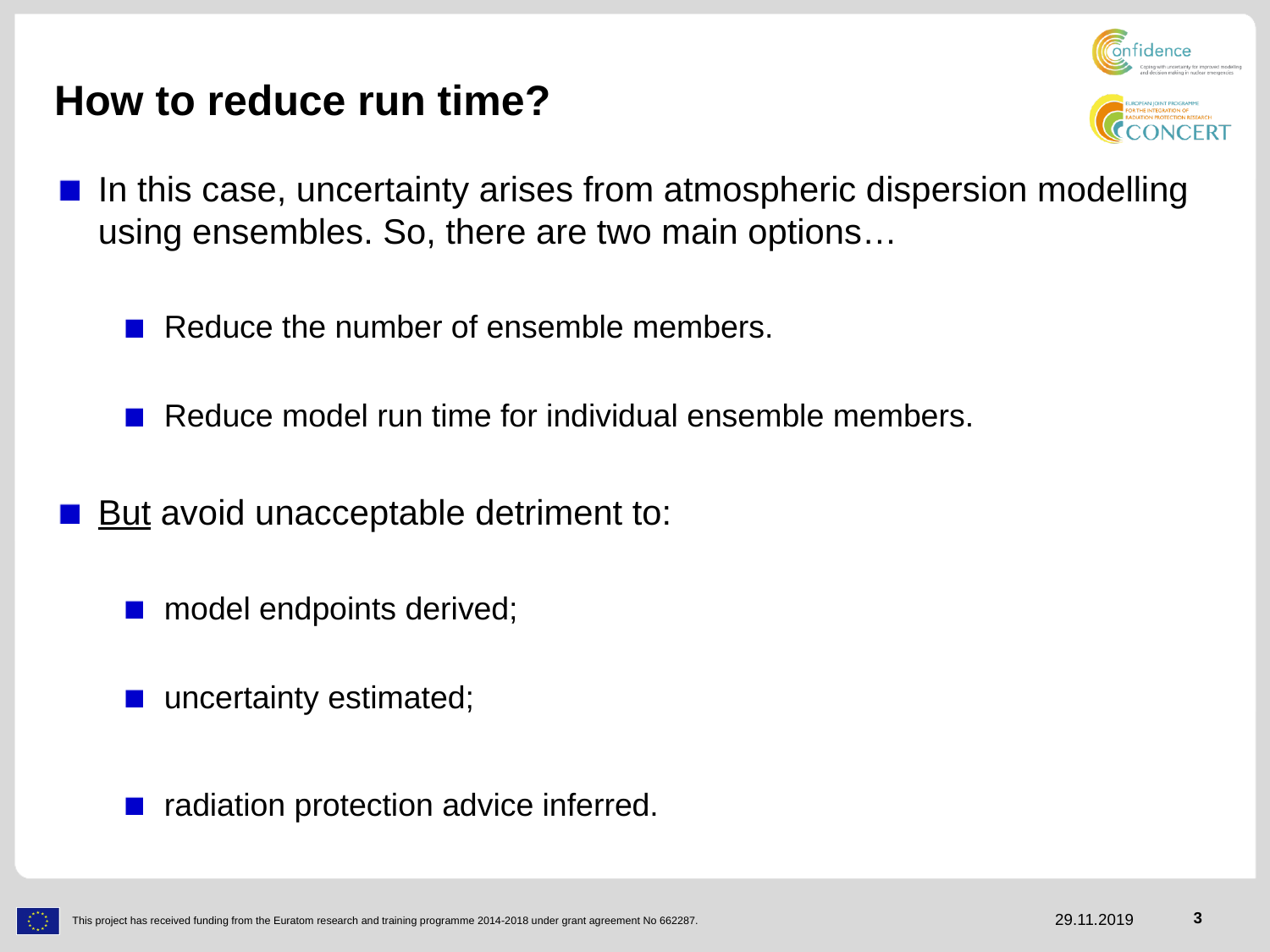

# How to reduce run time?
In this case, uncertainty arises from atmospheric dispersion modelling using ensembles. So, there are two main options…

Reduce the number of ensemble members.

Reduce model run time for individual ensemble members.

But avoid unacceptable detriment to:

model endpoints derived;

uncertainty estimated;

radiation protection advice inferred.